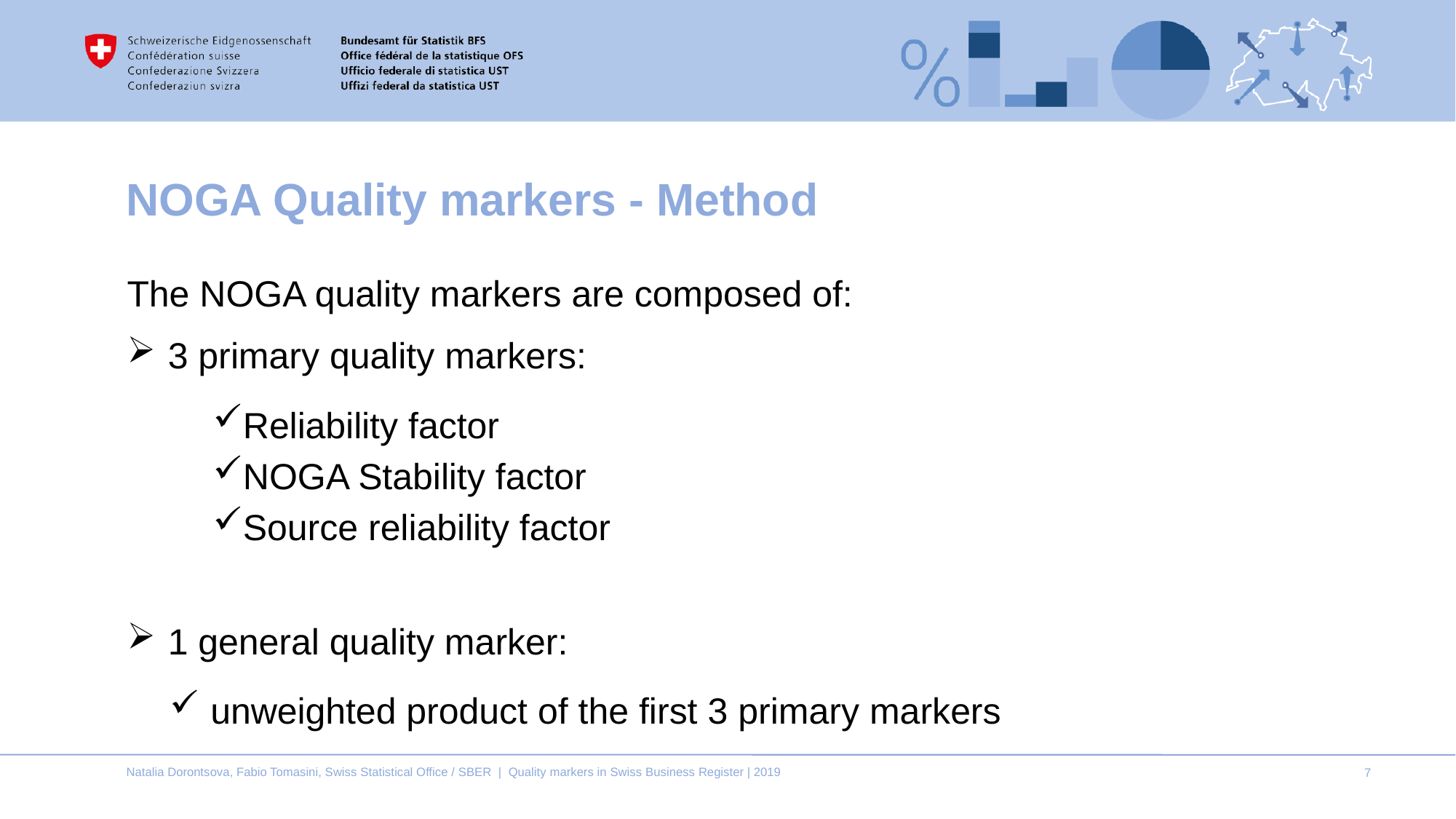

# NOGA Quality markers - Method
The NOGA quality markers are composed of:
3 primary quality markers:
Reliability factor
NOGA Stability factor
Source reliability factor

1 general quality marker:
unweighted product of the first 3 primary markers

Natalia Dorontsova, Fabio Tomasini, Swiss Statistical Office / SBER  |  Quality markers in Swiss Business Register | 2019
7